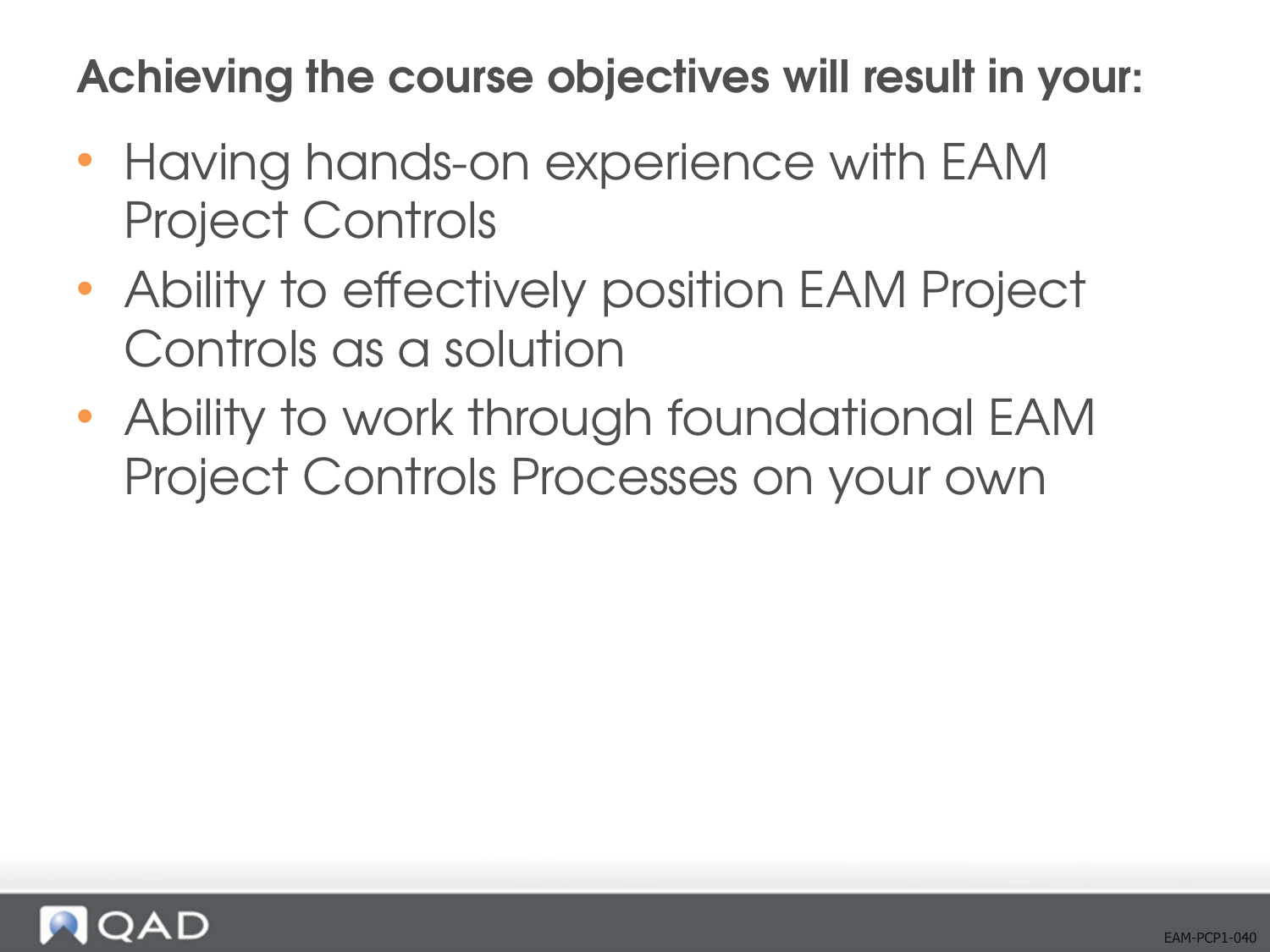

# Achieving the course objectives will result in your:
Having hands-on experience with EAM Project Controls
Ability to effectively position EAM Project Controls as a solution
Ability to work through foundational EAM Project Controls Processes on your own

EAM-PCP1-040